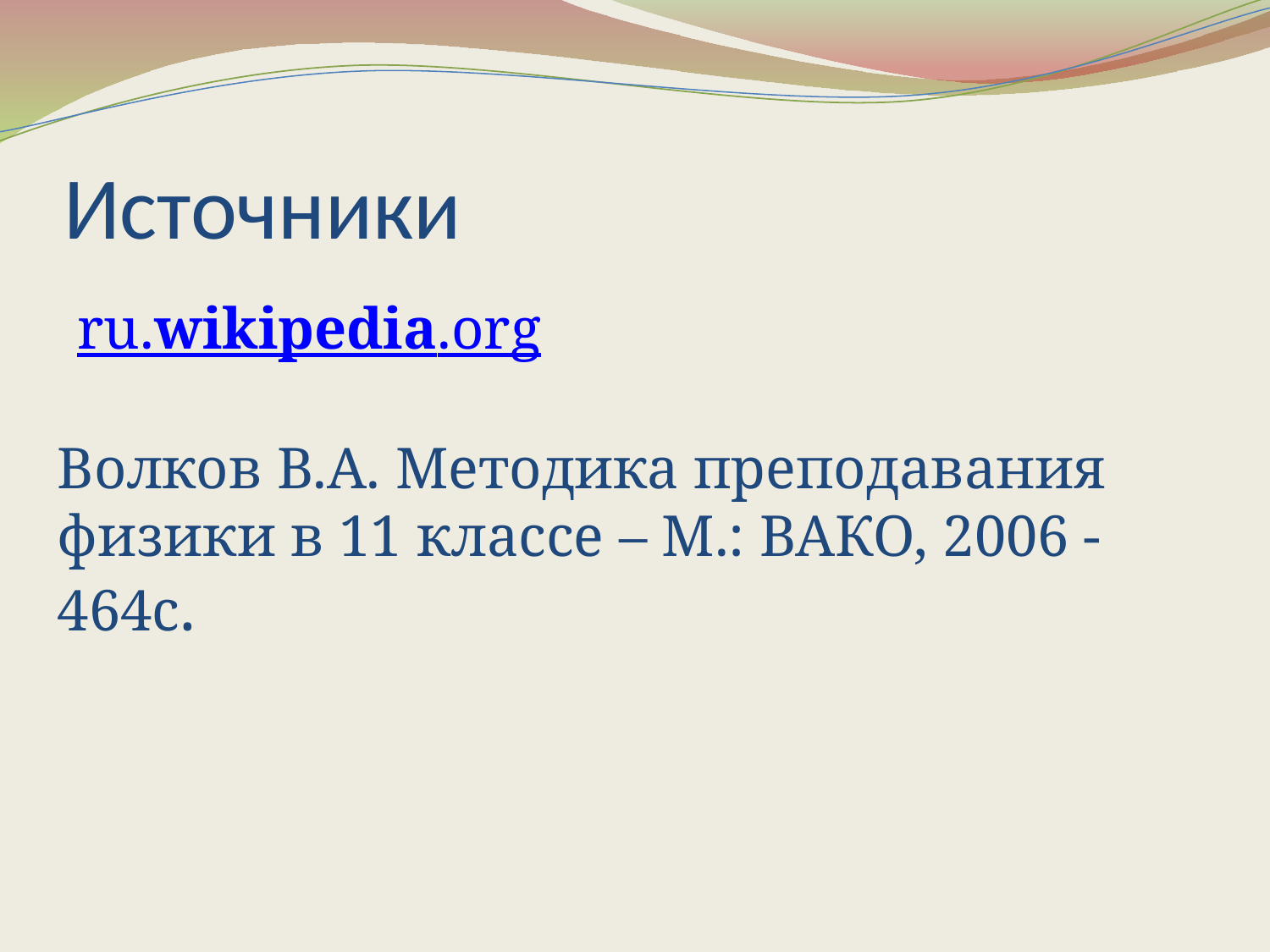

# Источники
ru.wikipedia.org
Волков В.А. Методика преподавания физики в 11 классе – М.: ВАКО, 2006 -464с.